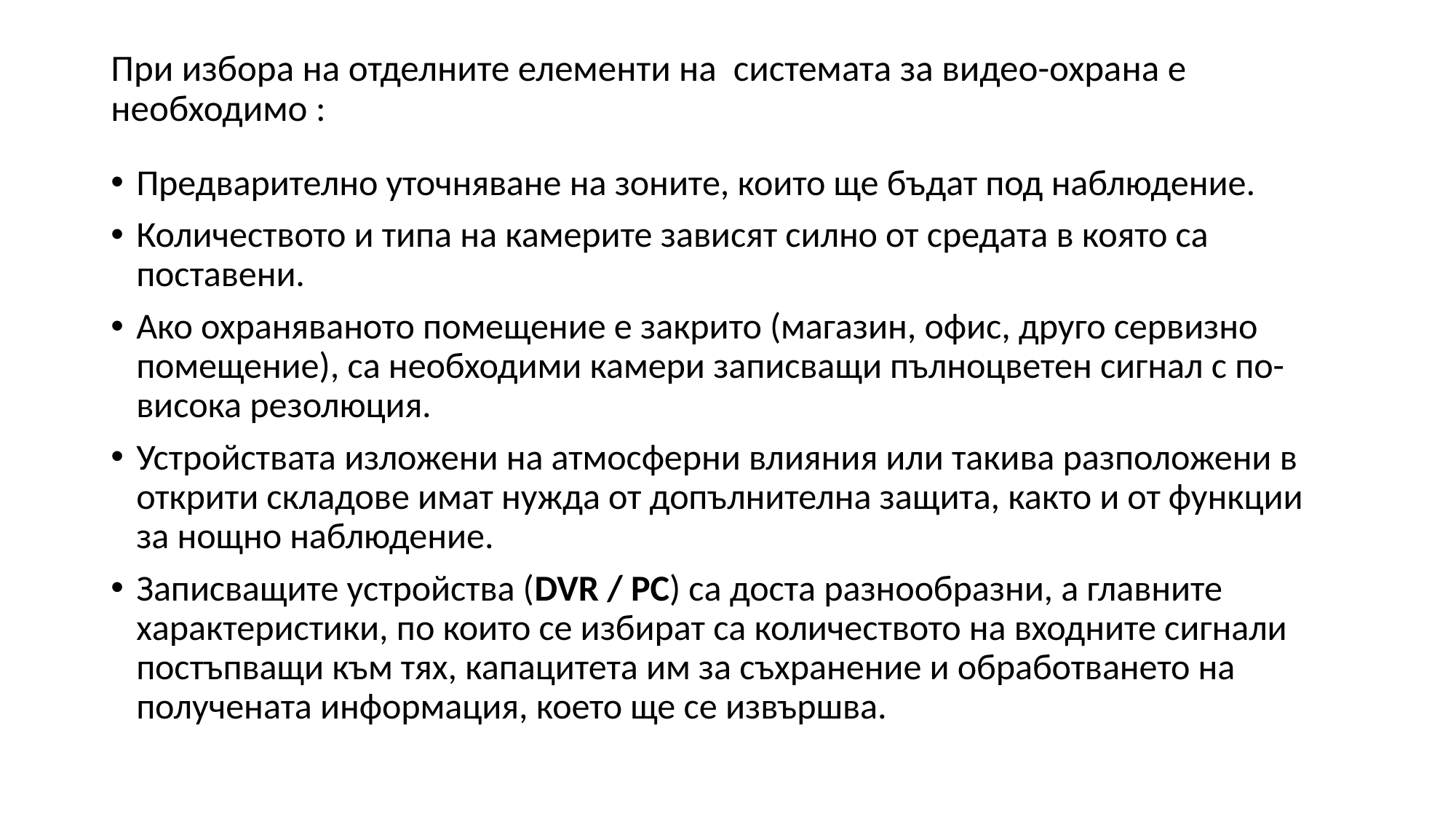

# При избора на отделните елементи на  системата за видео-охрана е необходимо :
Предварително уточняване на зоните, които ще бъдат под наблюдение.
Количеството и типа на камерите зависят силно от средата в която са поставени.
Ако охраняваното помещение е закрито (магазин, офис, друго сервизно помещение), са необходими камери записващи пълноцветен сигнал с по-висока резолюция.
Устройствата изложени на атмосферни влияния или такива разположени в открити складове имат нужда от допълнителна защита, както и от функции за нощно наблюдение.
Записващите устройства (DVR / PC) са доста разнообразни, а главните характеристики, по които се избират са количеството на входните сигнали постъпващи към тях, капацитета им за съхранение и обработването на получената информация, което ще се извършва.